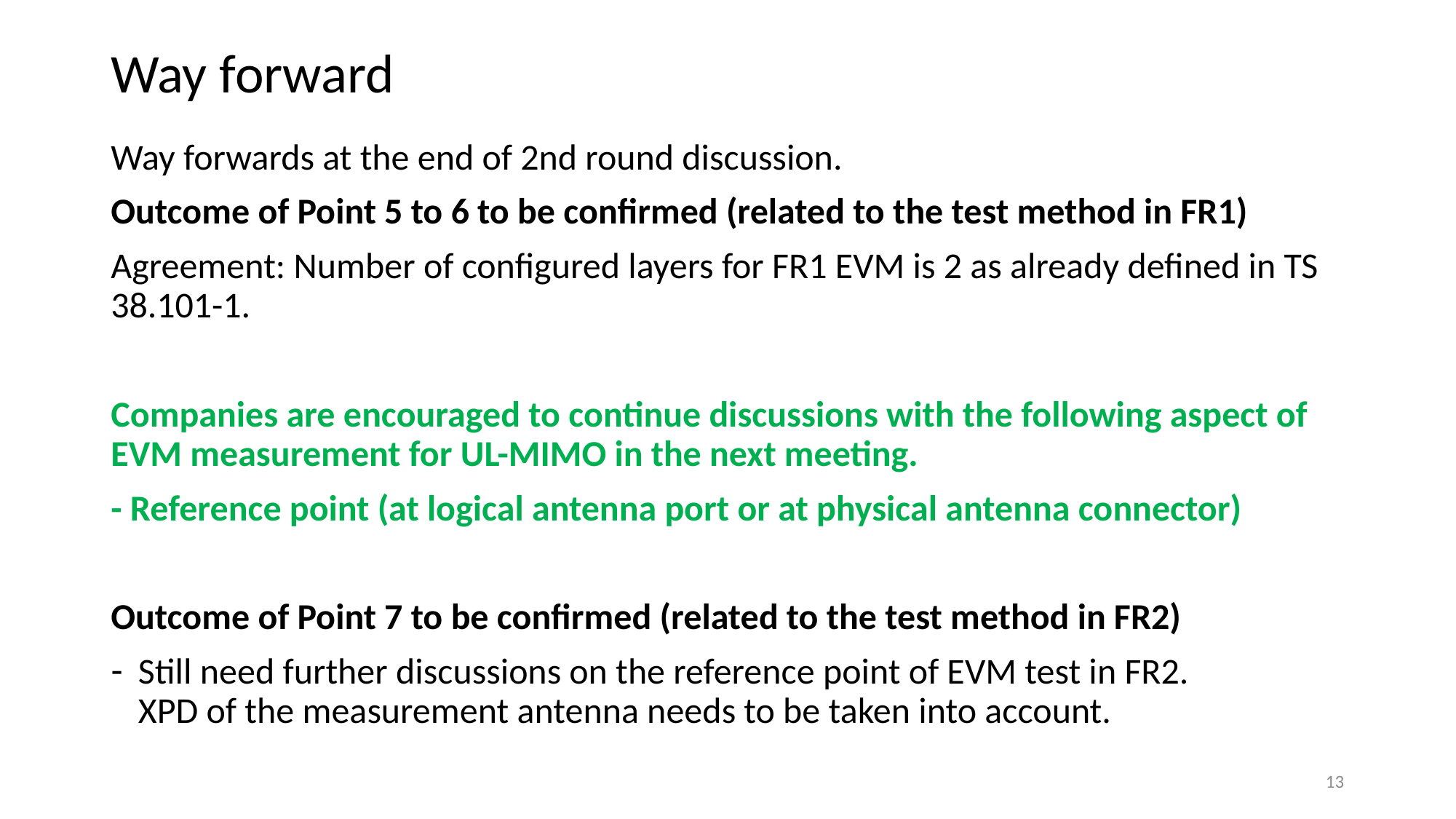

# Way forward
Way forwards at the end of 2nd round discussion.
Outcome of Point 5 to 6 to be confirmed (related to the test method in FR1)
Agreement: Number of configured layers for FR1 EVM is 2 as already defined in TS 38.101-1.

Companies are encouraged to continue discussions with the following aspect of EVM measurement for UL-MIMO in the next meeting.
- Reference point (at logical antenna port or at physical antenna connector)

Outcome of Point 7 to be confirmed (related to the test method in FR2)
Still need further discussions on the reference point of EVM test in FR2.
XPD of the measurement antenna needs to be taken into account.

13